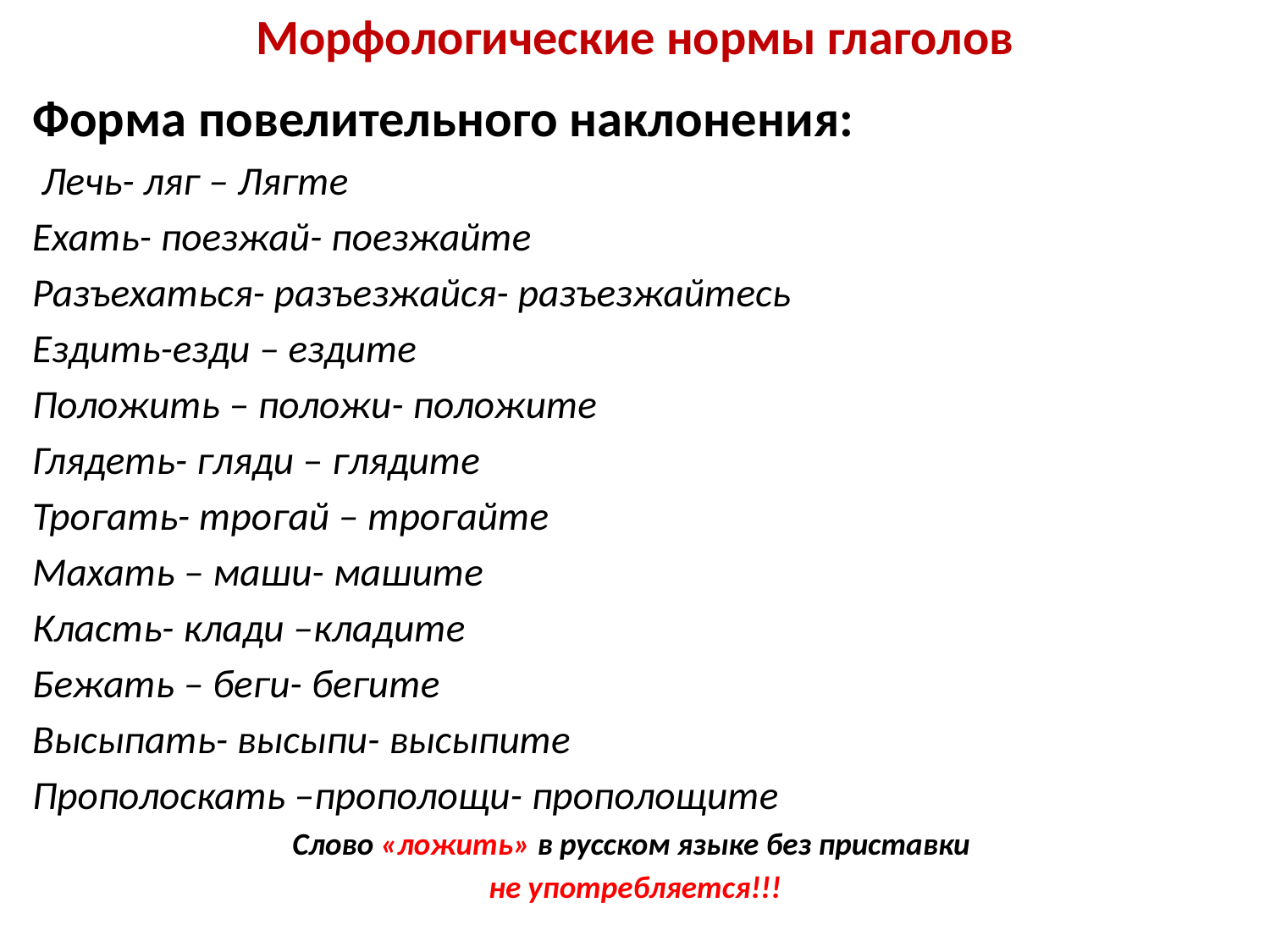

# Морфологические нормы глаголов
Форма повелительного наклонения:
 Лечь- ляг – Лягте
Ехать- поезжай- поезжайте
Разъехаться- разъезжайся- разъезжайтесь
Ездить-езди – ездите
Положить – положи- положите
Глядеть- гляди – глядите
Трогать- трогай – трогайте
Махать – маши- машите
Класть- клади –кладите
Бежать – беги- бегите
Высыпать- высыпи- высыпите
Прополоскать –прополощи- прополощите
Слово «ложить» в русском языке без приставки
не употребляется!!!